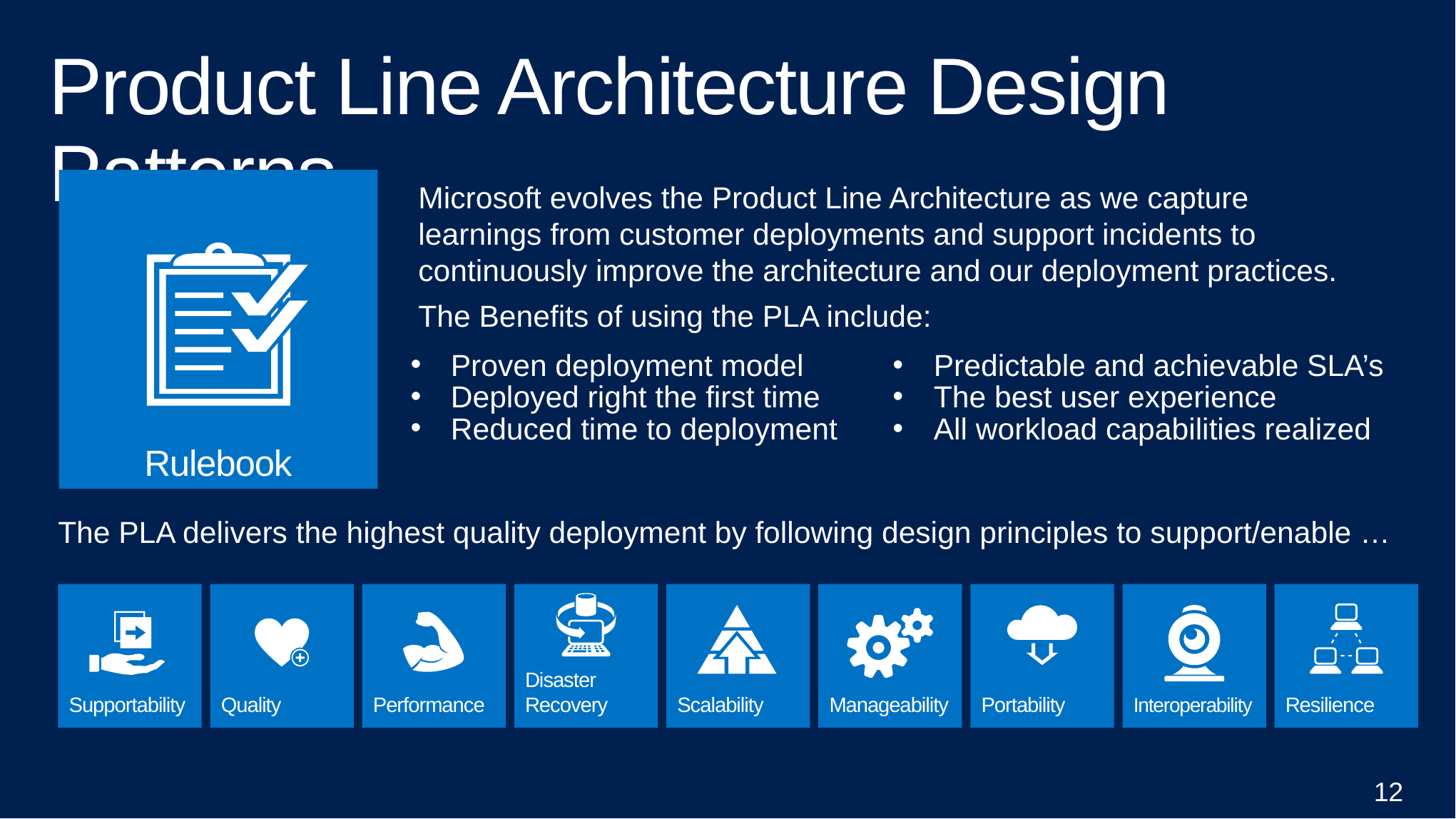

# Product Line Architecture Design Patterns
Rulebook

Microsoft evolves the Product Line Architecture as we capture learnings from customer deployments and support incidents to continuously improve the architecture and our deployment practices.
The Benefits of using the PLA include:
Proven deployment model
Deployed right the first time
Reduced time to deployment
Predictable and achievable SLA’s
The best user experience
All workload capabilities realized
The PLA delivers the highest quality deployment by following design principles to support/enable …
Supportability

Quality

Performance

Disaster Recovery

Scalability

Manageability

Portability

Interoperability

Resilience

12